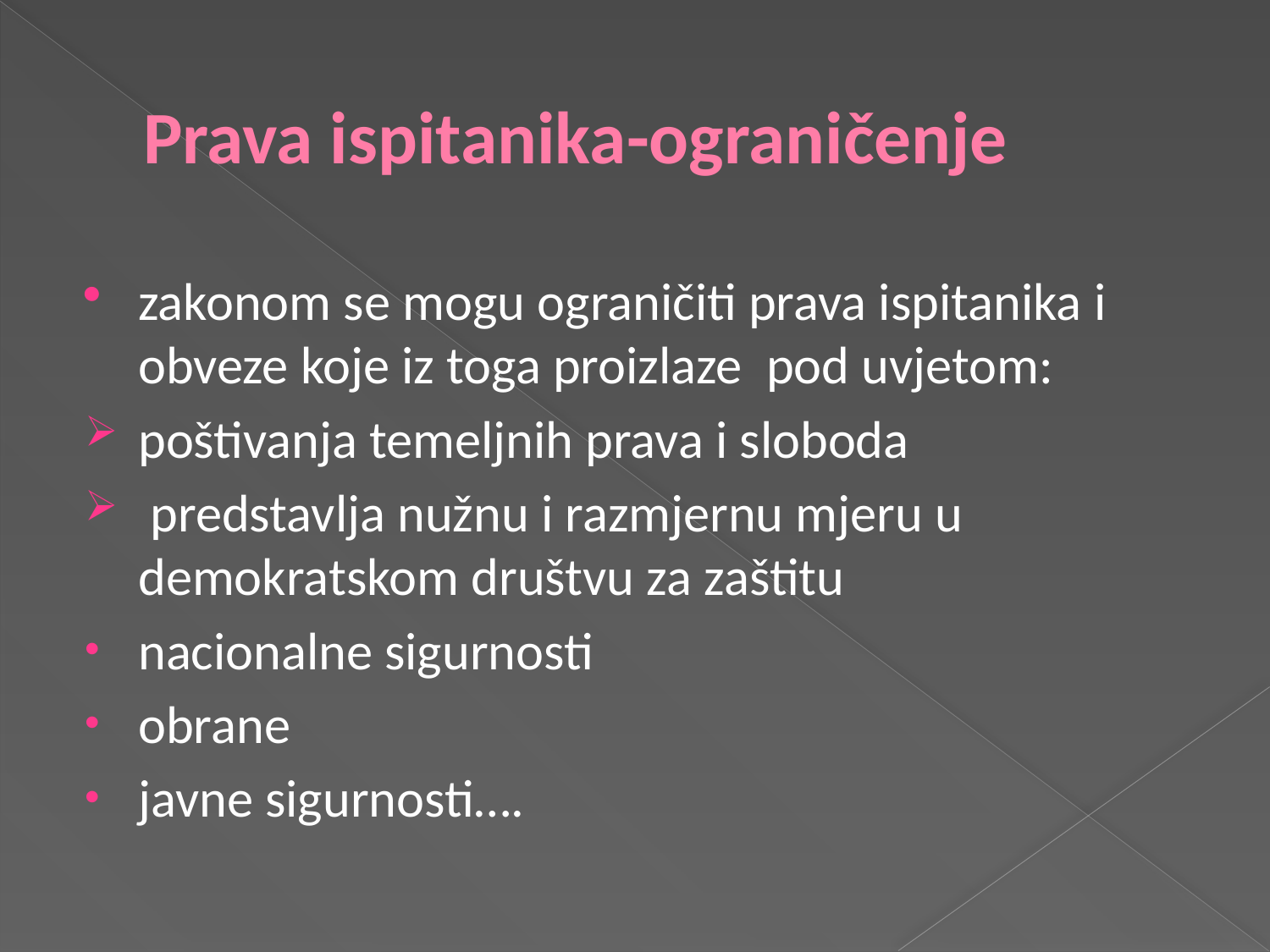

# Prava ispitanika-ograničenje
zakonom se mogu ograničiti prava ispitanika i obveze koje iz toga proizlaze  pod uvjetom:
poštivanja temeljnih prava i sloboda
 predstavlja nužnu i razmjernu mjeru u demokratskom društvu za zaštitu
nacionalne sigurnosti
obrane
javne sigurnosti….